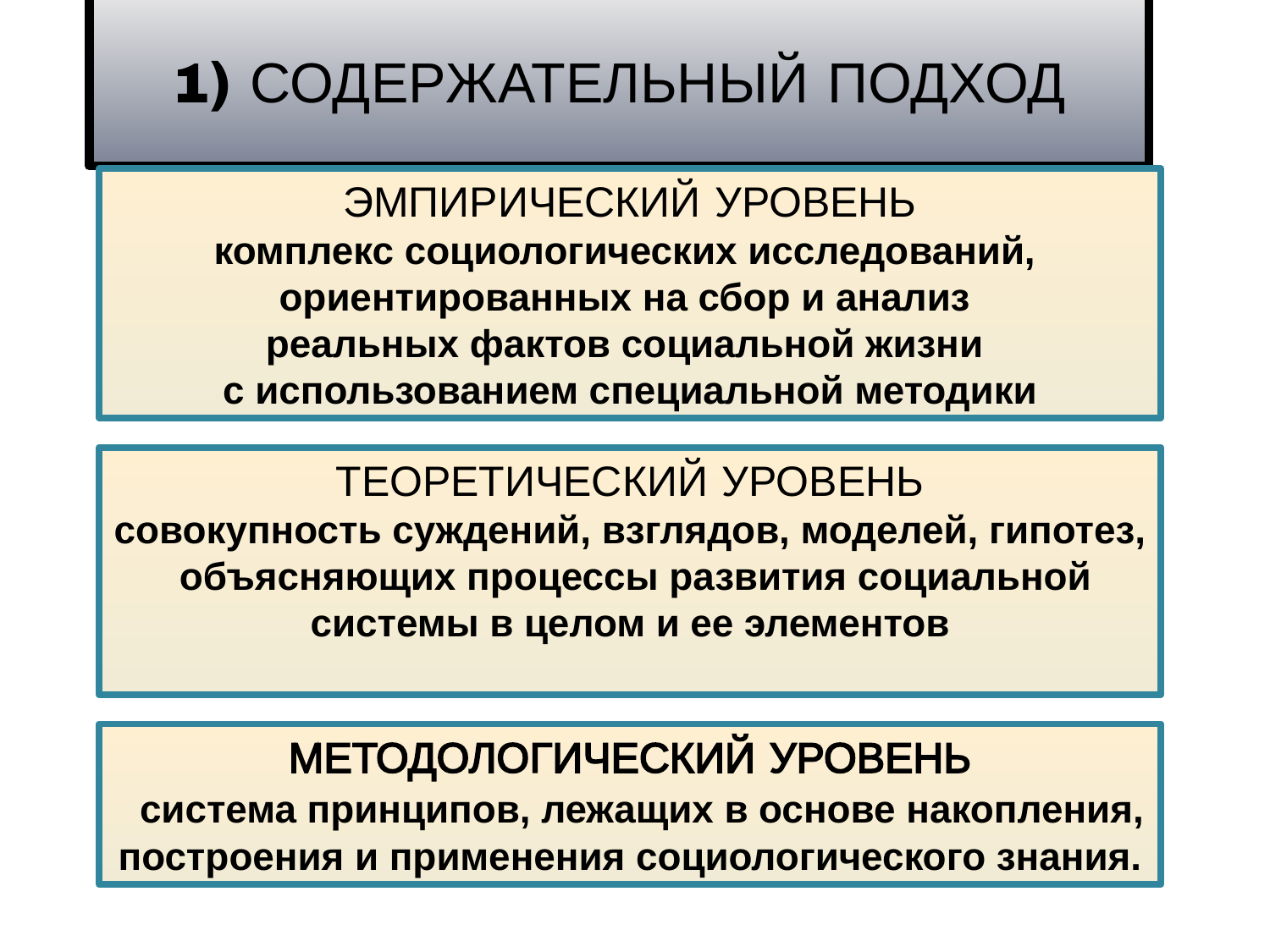

# 1) СОДЕРЖАТЕЛЬНЫЙ ПОДХОД
ЭМПИРИЧЕСКИЙ УРОВЕНЬ
комплекс социологических исследований,
ориентированных на сбор и анализ
реальных фактов социальной жизни
с использованием специальной методики
ТЕОРЕТИЧЕСКИЙ УРОВЕНЬ
совокупность суждений, взглядов, моделей, гипотез,
 объясняющих процессы развития социальной системы в целом и ее элементов

МЕТОДОЛОГИЧЕСКИЙ УРОВЕНЬ
  система принципов, лежащих в основе накопления, построения и применения социологического знания.